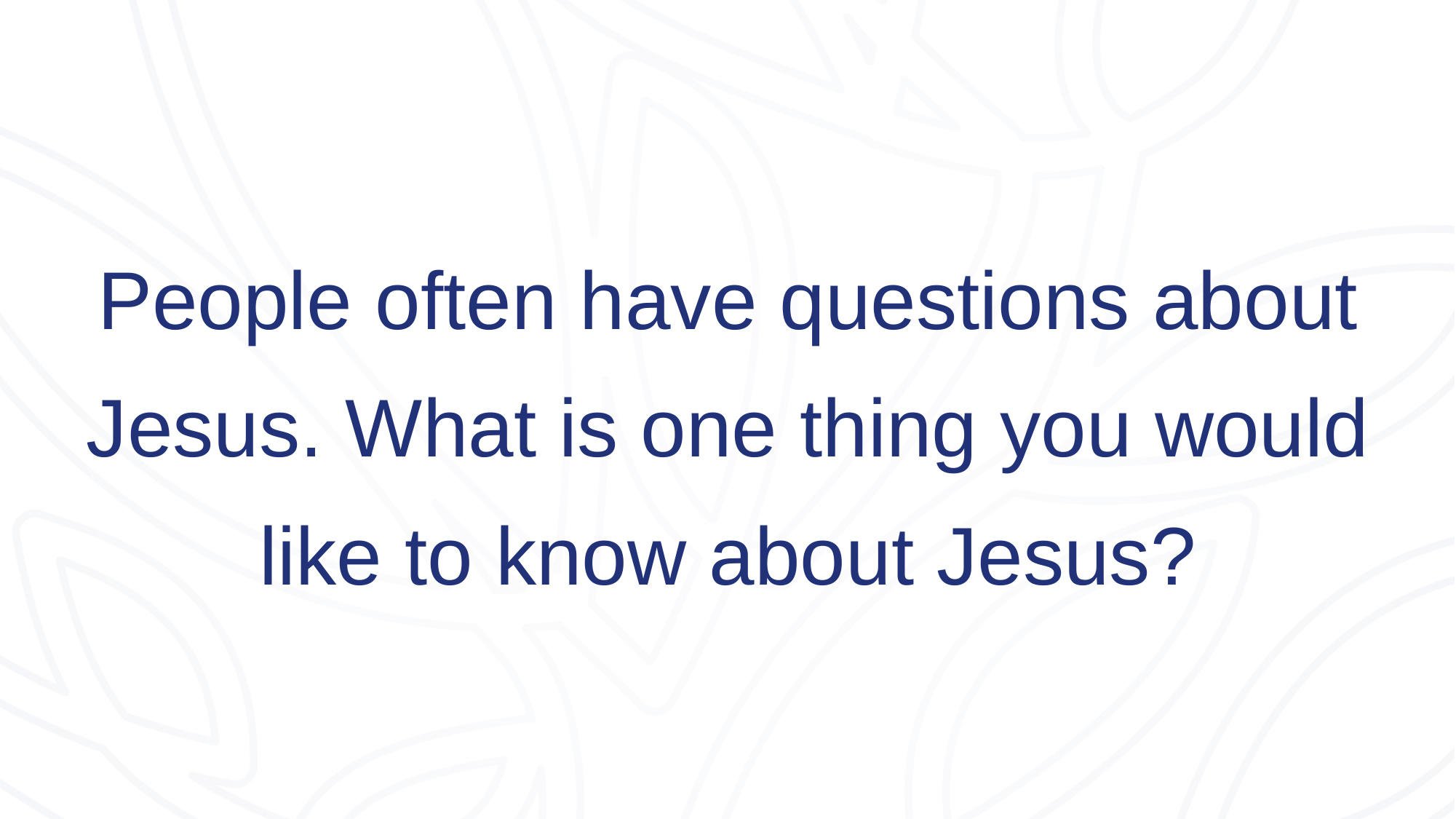

# People often have questions about Jesus. What is one thing you would like to know about Jesus?